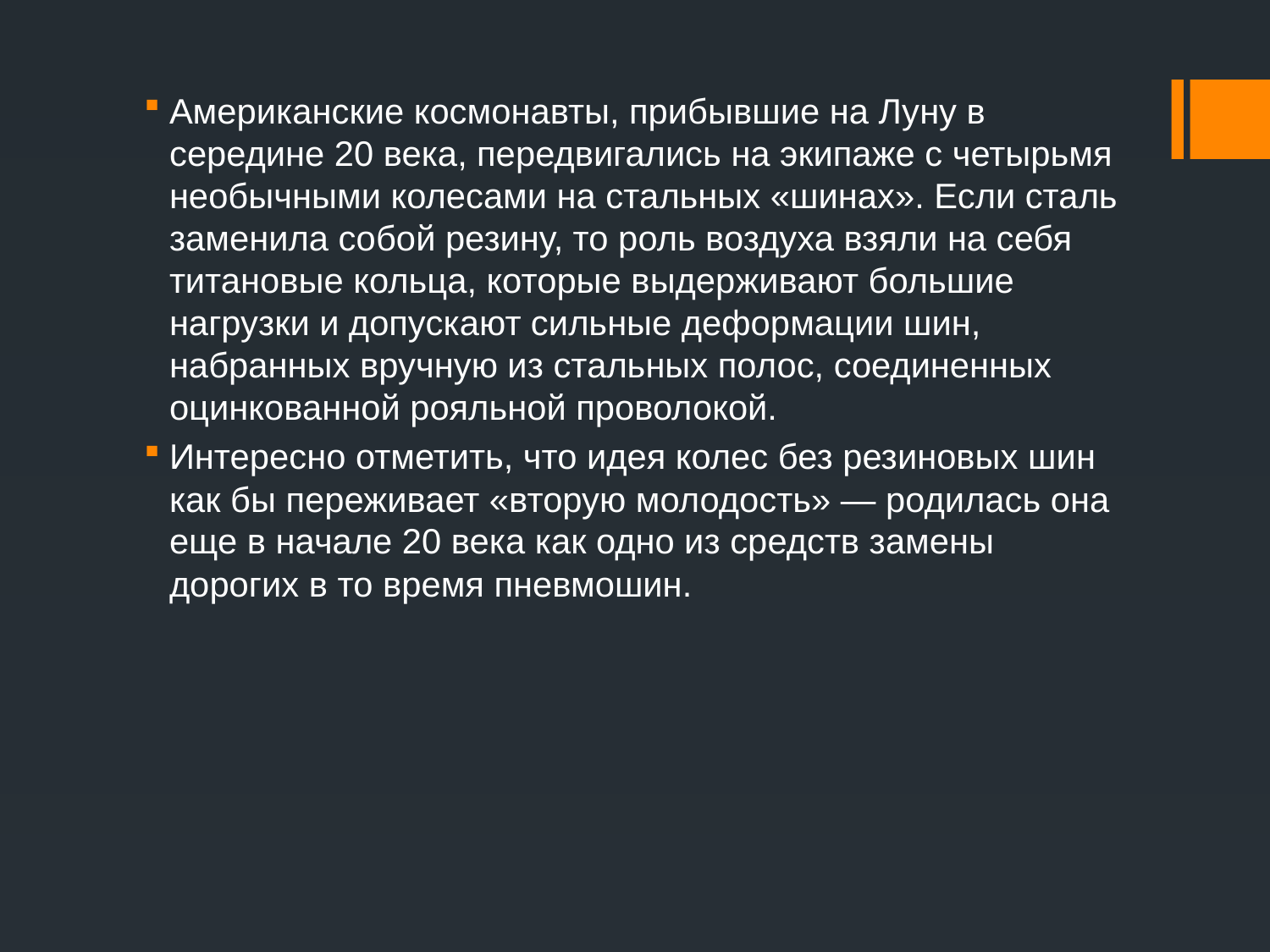

Американские космонавты, прибывшие на Луну в середине 20 века, передвигались на экипаже с четырьмя необычными колесами на стальных «шинах». Если сталь заменила собой резину, то роль воздуха взяли на себя титановые кольца, которые выдерживают большие нагрузки и допускают сильные деформации шин, набранных вручную из стальных полос, соединенных оцинкованной рояльной проволокой.
Интересно отметить, что идея колес без резиновых шин как бы переживает «вторую молодость» — родилась она еще в начале 20 века как одно из средств замены дорогих в то время пневмошин.
#